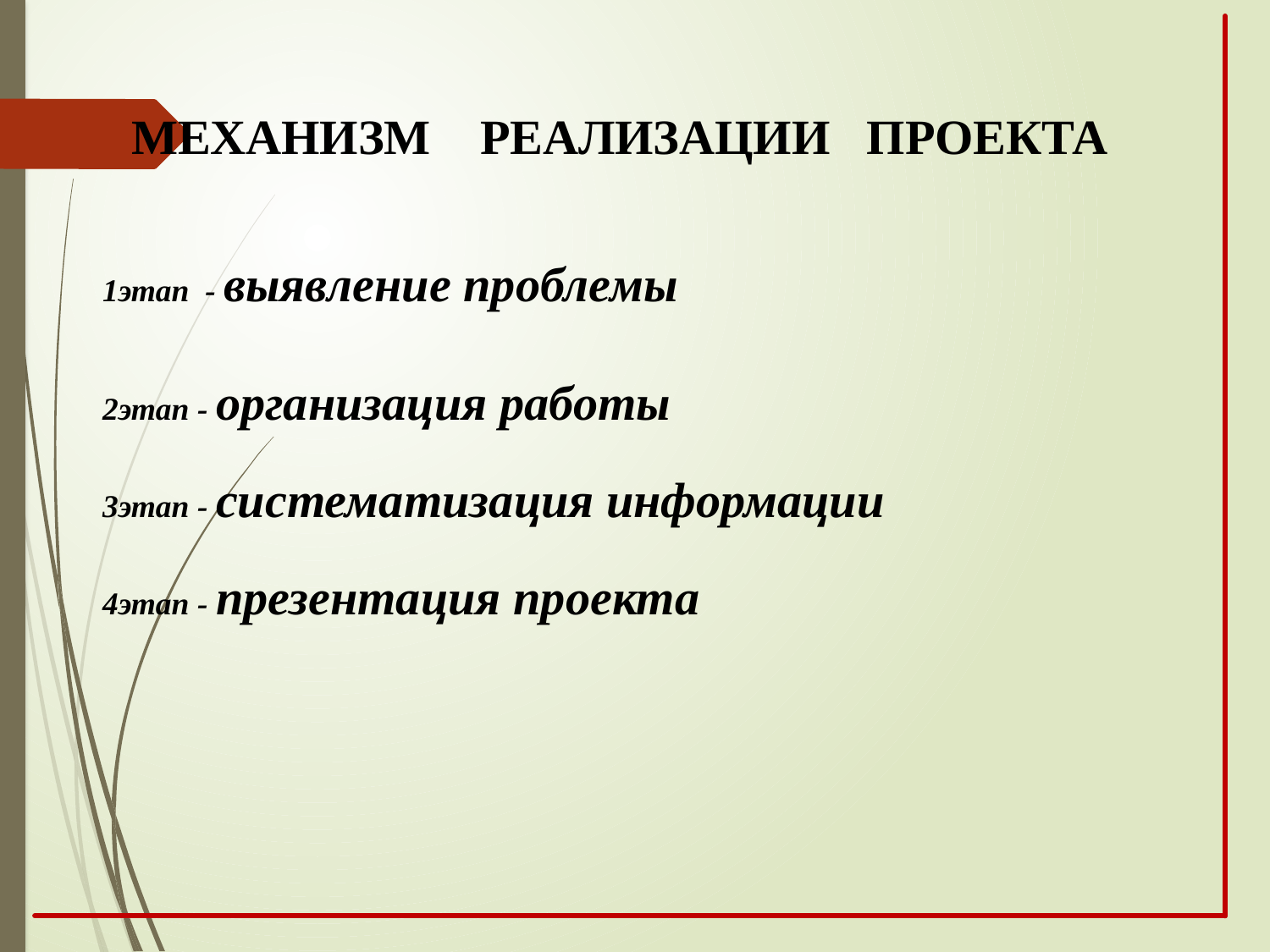

МЕХАНИЗМ    РЕАЛИЗАЦИИ   ПРОЕКТА
1этап  - выявление проблемы

2этап - организация работы

3этап - систематизация информации

4этап - презентация проекта